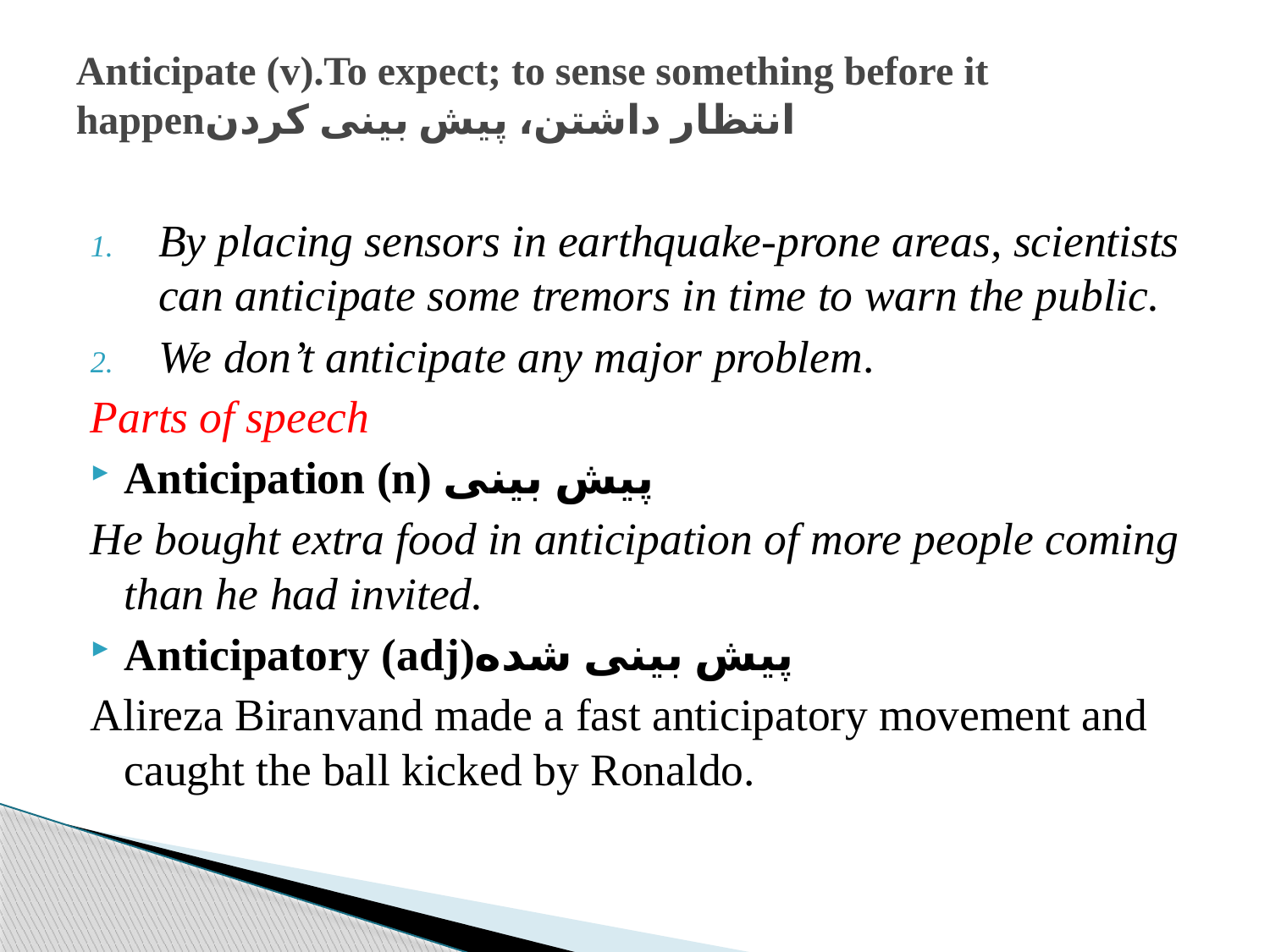

# Anticipate (v).To expect; to sense something before it happenانتظار داشتن، پیش بینی کردن
By placing sensors in earthquake-prone areas, scientists can anticipate some tremors in time to warn the public.
We don’t anticipate any major problem.
Parts of speech
Anticipation (n) پیش بینی
He bought extra food in anticipation of more people coming than he had invited.
Anticipatory (adj)پیش بینی شده
Alireza Biranvand made a fast anticipatory movement and caught the ball kicked by Ronaldo.